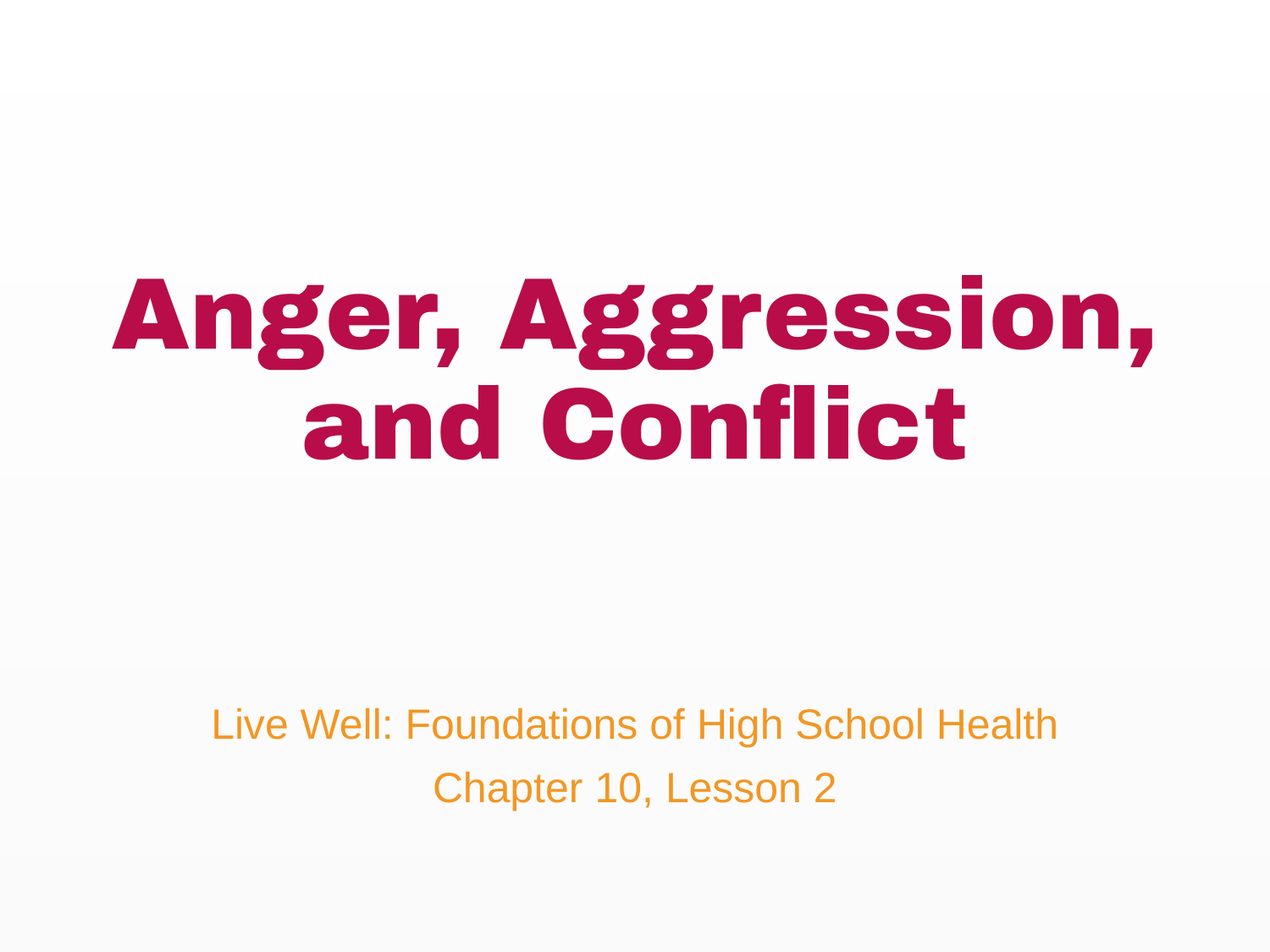

# Anger, Aggression, and Conflict
Live Well: Foundations of High School Health
Chapter 10, Lesson 2